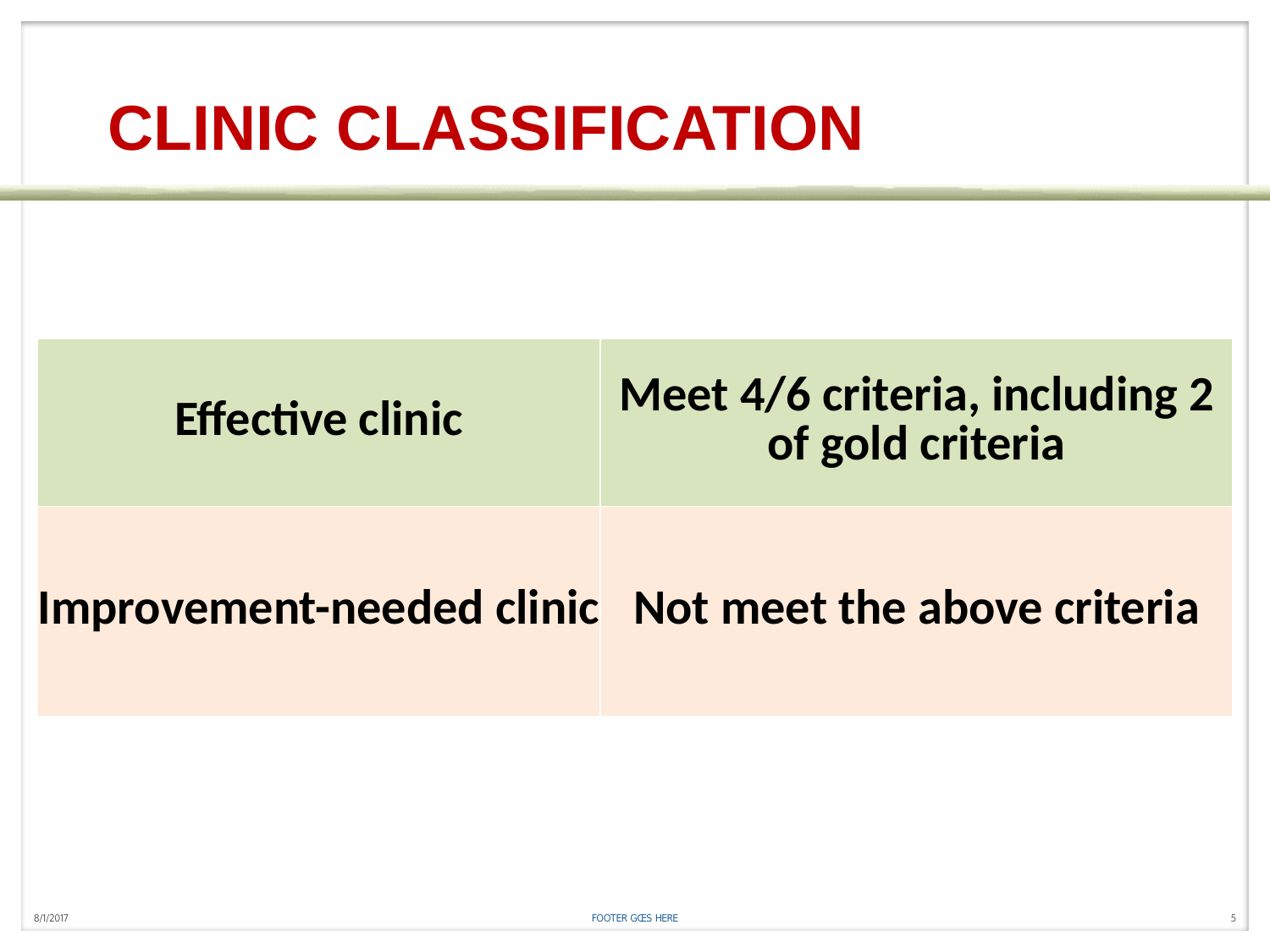

# CLINIC CLASSIFICATION
| Effective clinic | Meet 4/6 criteria, including 2 of gold criteria |
| --- | --- |
| Improvement-needed clinic | Not meet the above criteria |
8/1/2017
FOOTER GOES HERE
5